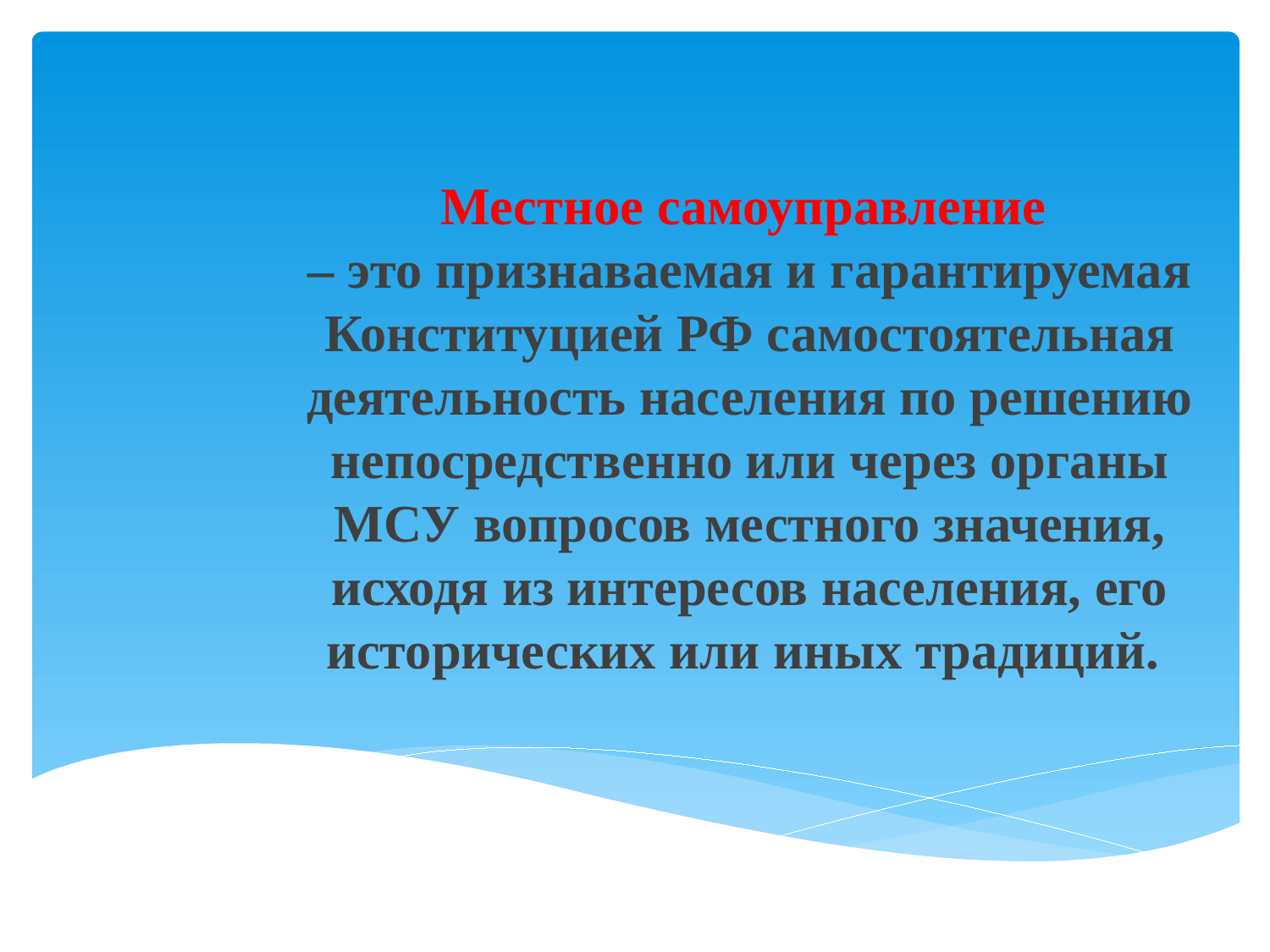

# Местное самоуправление – это признаваемая и гарантируемая Конституцией РФ самостоятельная деятельность населения по решению непосредственно или через органы МСУ вопросов местного значения, исходя из интересов населения, его исторических или иных традиций.